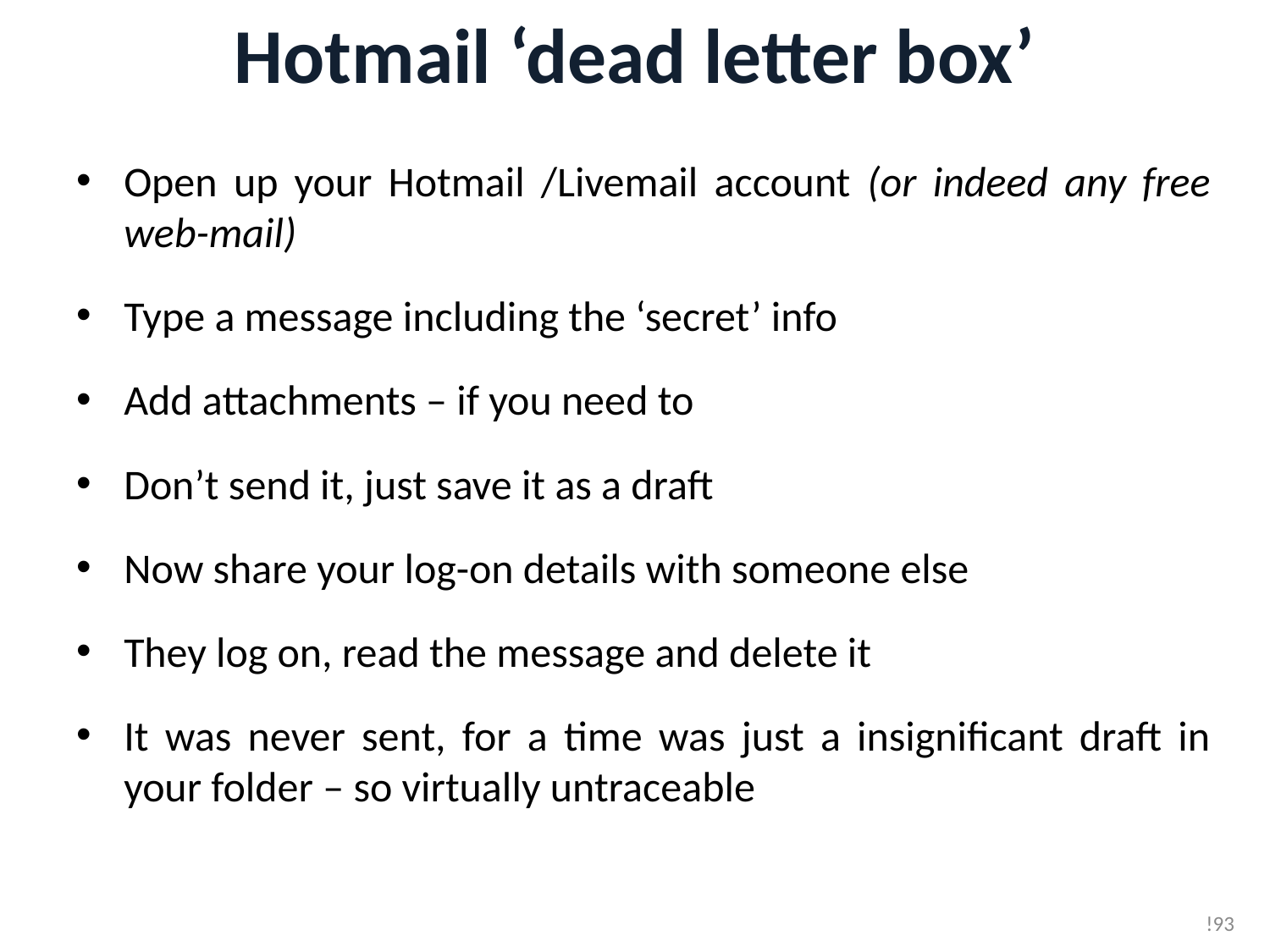

# Hotmail ‘dead letter box’
Open up your Hotmail /Livemail account (or indeed any free web-mail)

Type a message including the ‘secret’ info

Add attachments – if you need to

Don’t send it, just save it as a draft

Now share your log-on details with someone else

They log on, read the message and delete it

It was never sent, for a time was just a insignificant draft in your folder – so virtually untraceable
!93